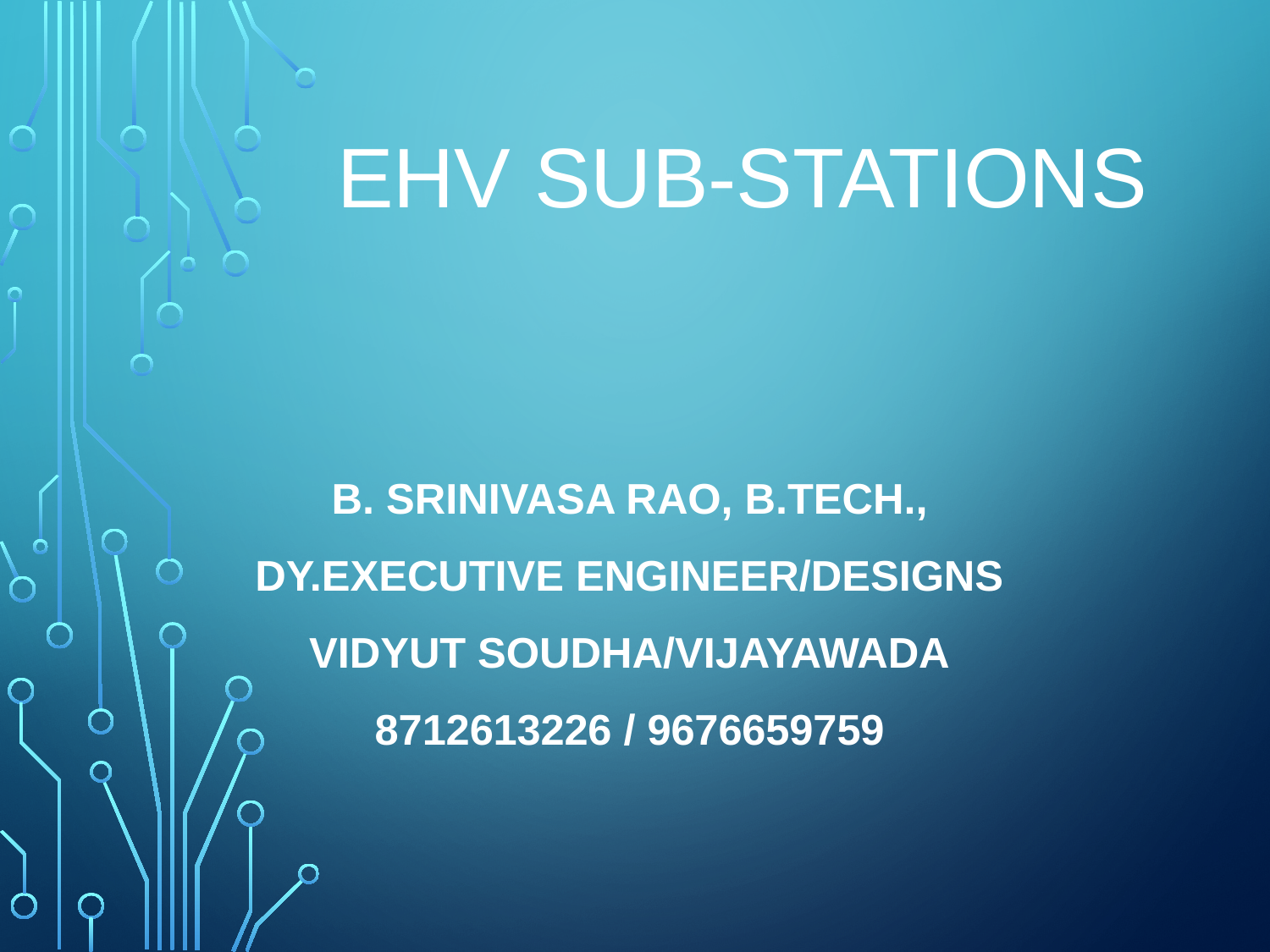

# EHV Sub-stations
B. SRINIVASA RAO, B.Tech.,
Dy.Executive Engineer/DESIGNS
Vidyut Soudha/VIJAYAWADA
8712613226 / 9676659759